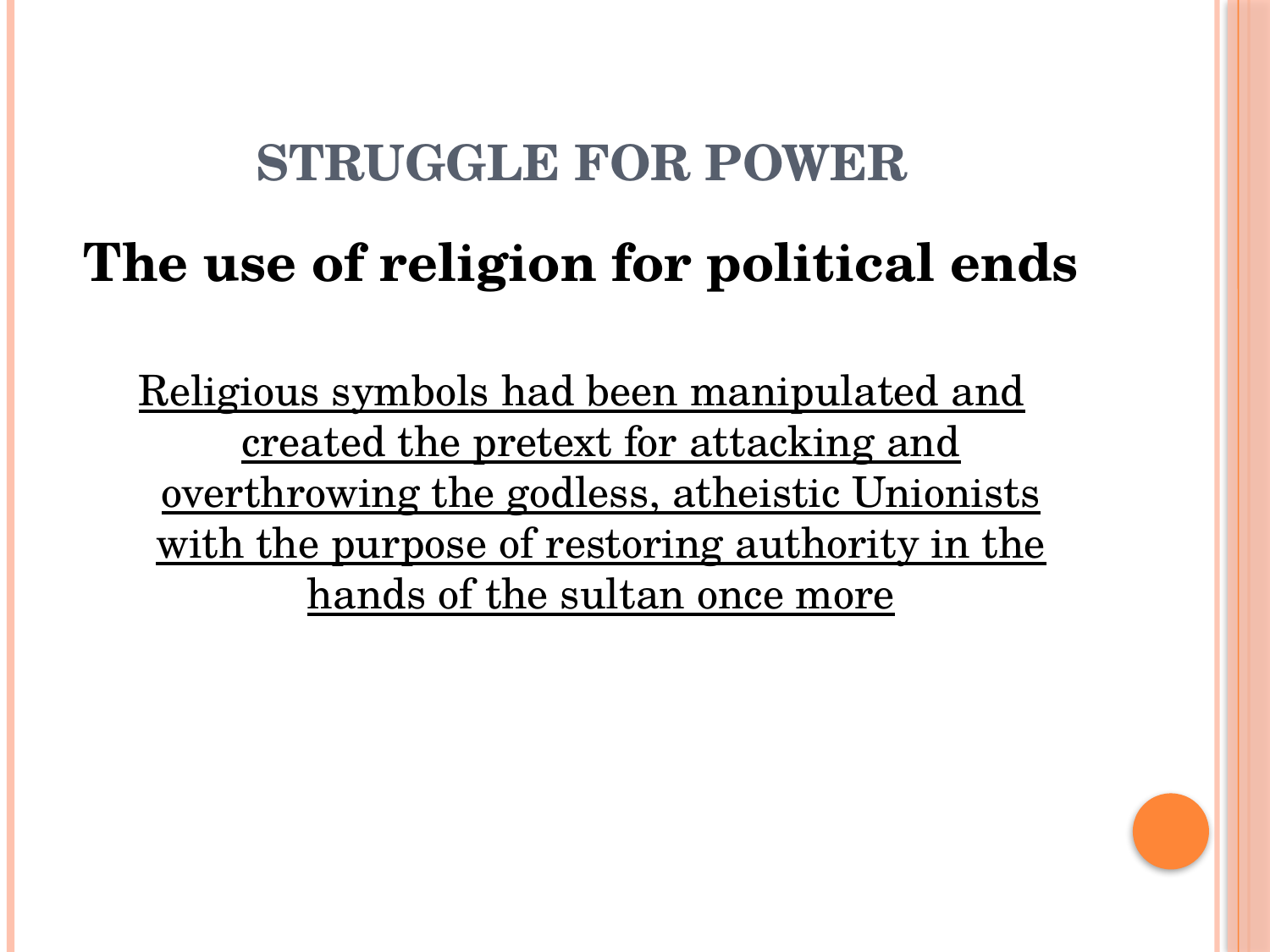

# STRUGGLE FOR POWER
The use of religion for political ends

Religious symbols had been manipulated and created the pretext for attacking and overthrowing the godless, atheistic Unionists with the purpose of restoring authority in the hands of the sultan once more